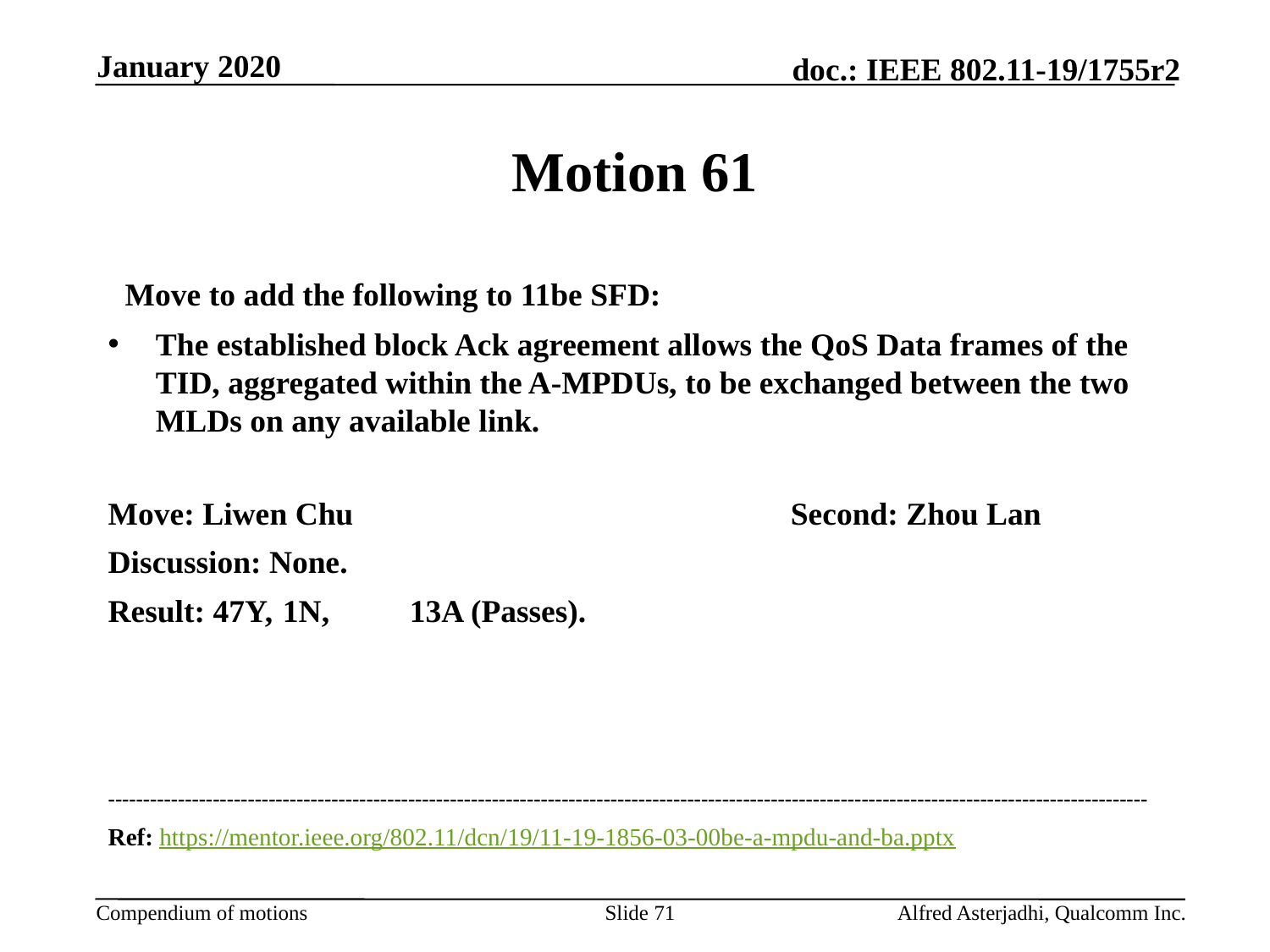

January 2020
# Motion 61
  Move to add the following to 11be SFD:
The established block Ack agreement allows the QoS Data frames of the TID, aggregated within the A-MPDUs, to be exchanged between the two MLDs on any available link.

Move: Liwen Chu				Second: Zhou Lan
Discussion: None.
Result: 47Y,	1N,	13A (Passes).

-----------------------------------------------------------------------------------------------------------------------------------------------------
Ref: https://mentor.ieee.org/802.11/dcn/19/11-19-1856-03-00be-a-mpdu-and-ba.pptx
Slide 71
Alfred Asterjadhi, Qualcomm Inc.